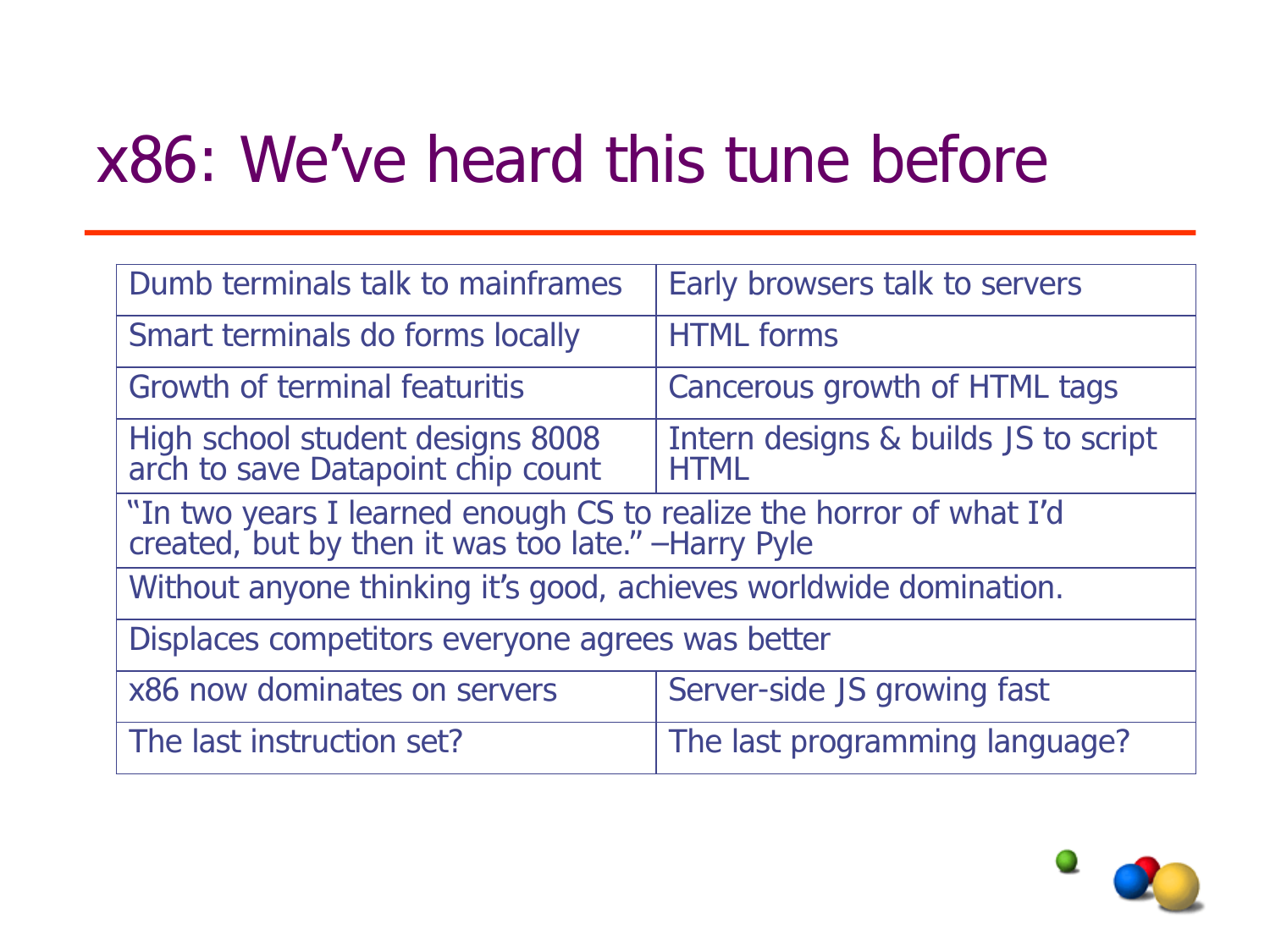

# x86: We’ve heard this tune before
| Dumb terminals talk to mainframes | Early browsers talk to servers |
| --- | --- |
| Smart terminals do forms locally | HTML forms |
| Growth of terminal featuritis | Cancerous growth of HTML tags |
| High school student designs 8008 arch to save Datapoint chip count | Intern designs & builds JS to script HTML |
| “In two years I learned enough CS to realize the horror of what I’d created, but by then it was too late.” –Harry Pyle |  |
| Without anyone thinking it’s good, achieves worldwide domination. |  |
| Displaces competitors everyone agrees was better |  |
| x86 now dominates on servers | Server-side JS growing fast |
| The last instruction set? | The last programming language? |